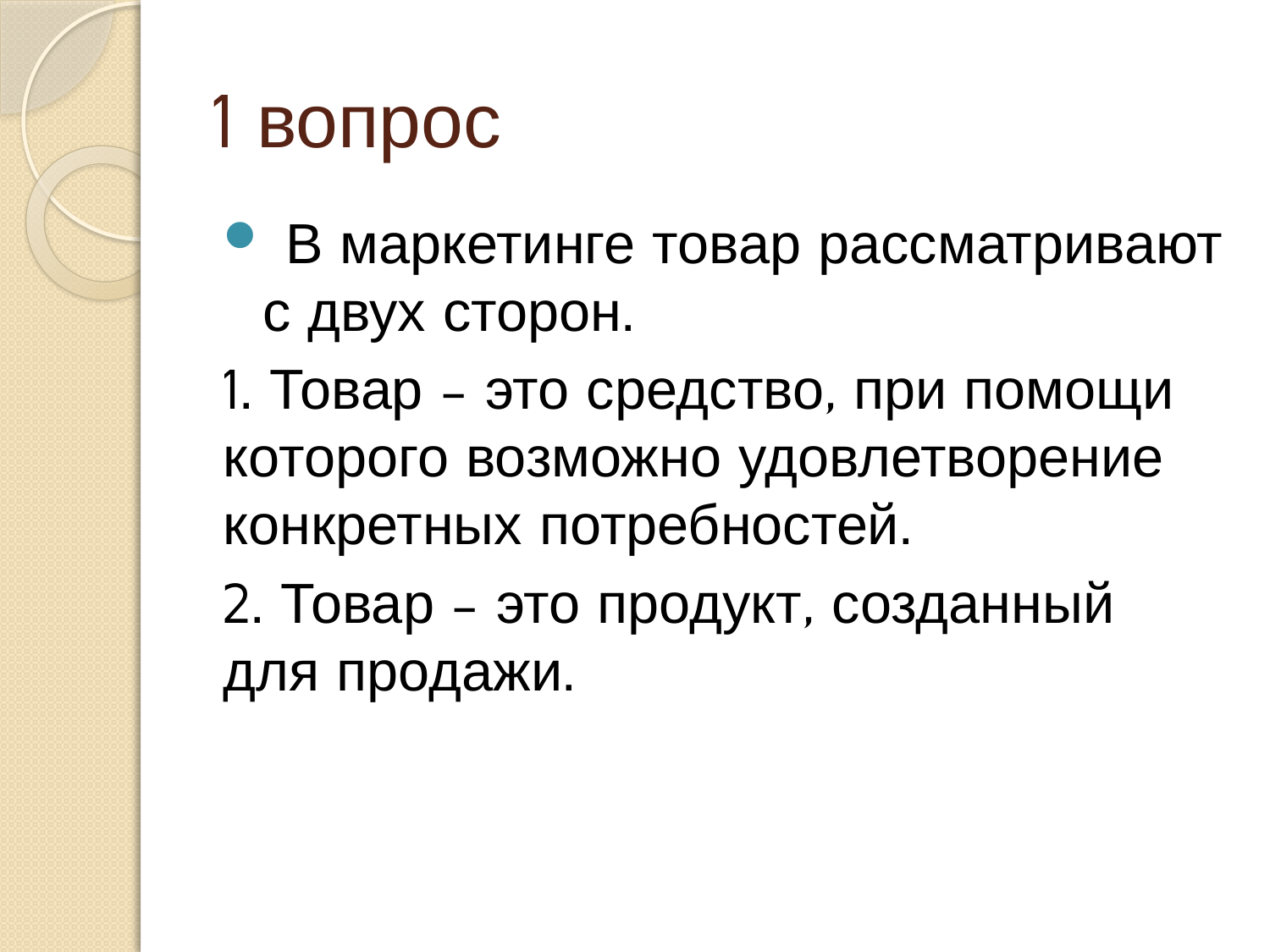

# 1 вопрос
 В маркетинге товар рассматривают с двух сторон.
1. Товар – это средство, при помощи которого возможно удовлетворение конкретных потребностей.
2. Товар – это продукт, созданный для продажи.